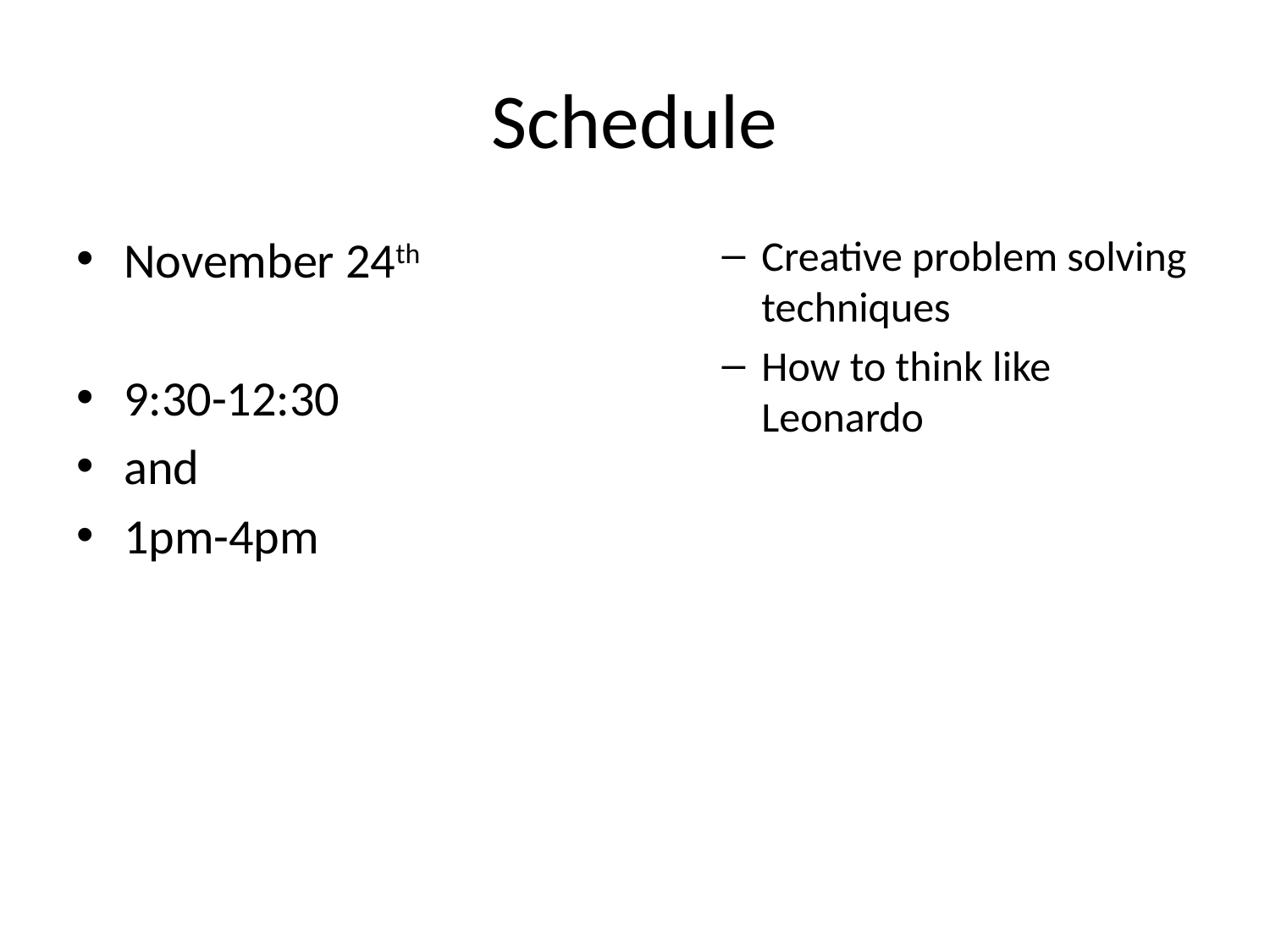

# Schedule
November 24th

9:30-12:30
and
1pm-4pm

Creative problem solving techniques
How to think like Leonardo